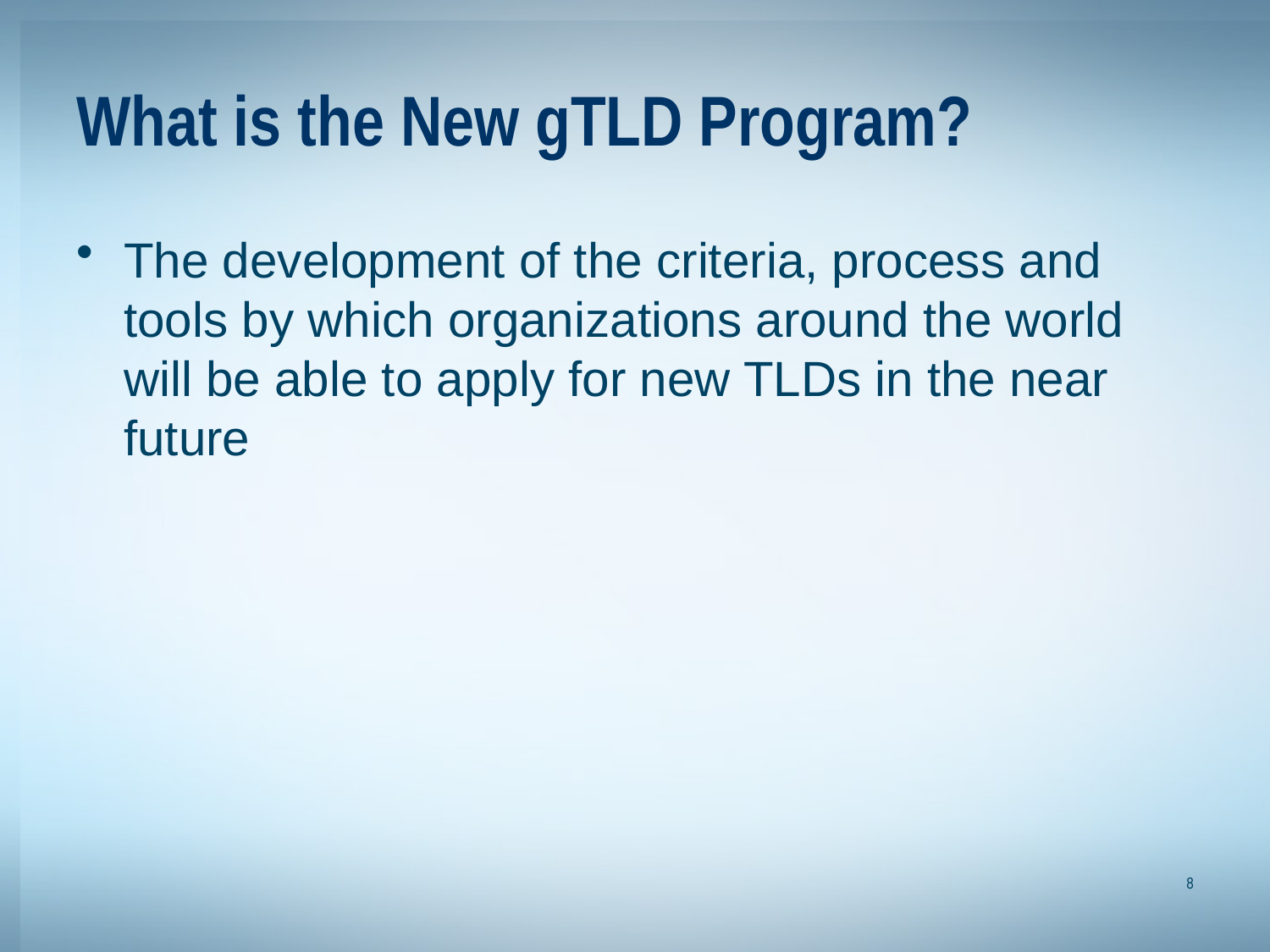

# What is the New gTLD Program?
The development of the criteria, process and tools by which organizations around the world will be able to apply for new TLDs in the near future
8